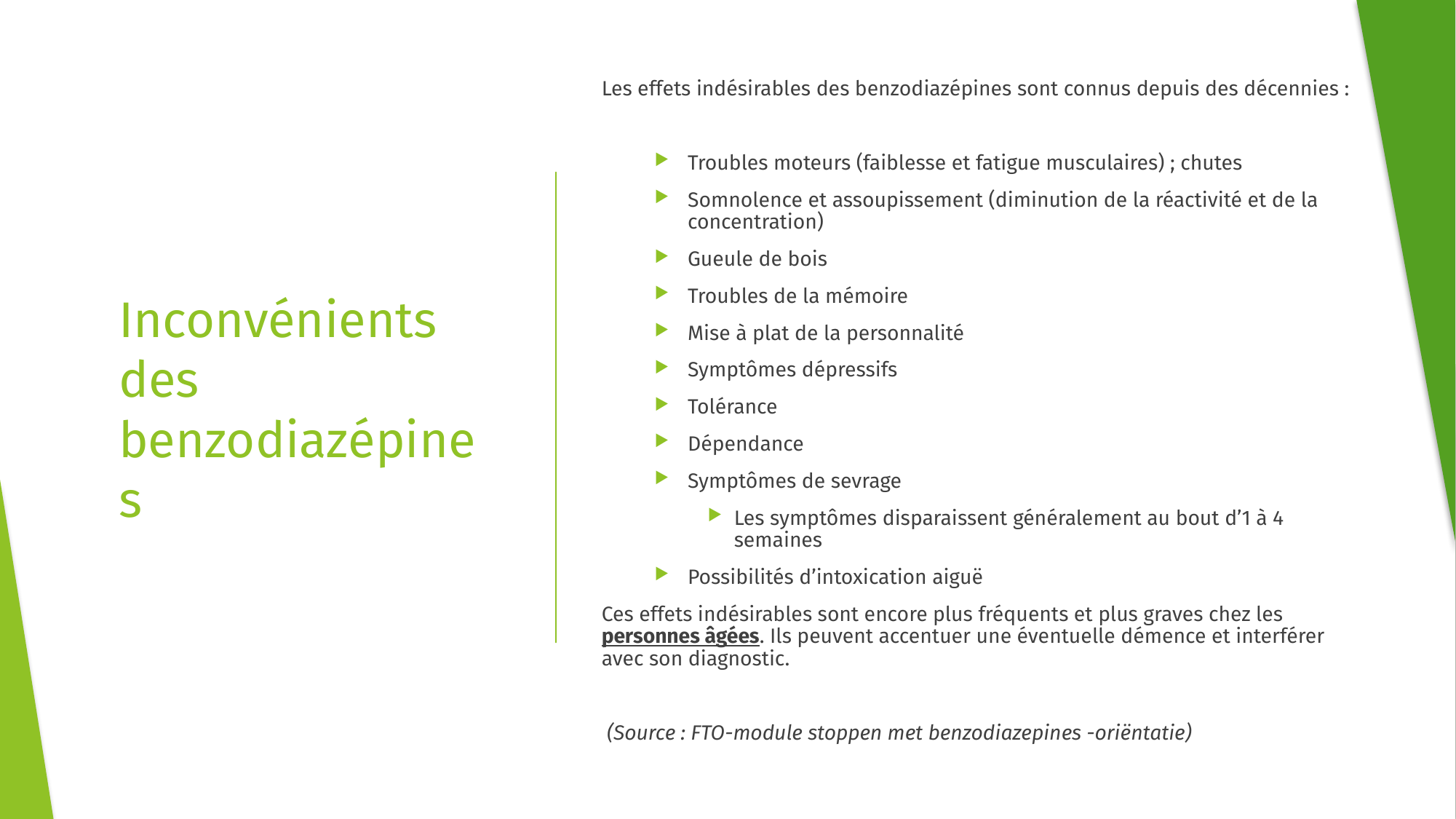

Les effets indésirables des benzodiazépines sont connus depuis des décennies :

Troubles moteurs (faiblesse et fatigue musculaires) ; chutes
Somnolence et assoupissement (diminution de la réactivité et de la concentration)
Gueule de bois
Troubles de la mémoire
Mise à plat de la personnalité
Symptômes dépressifs
Tolérance
Dépendance
Symptômes de sevrage
Les symptômes disparaissent généralement au bout d’1 à 4 semaines
Possibilités d’intoxication aiguë
Ces effets indésirables sont encore plus fréquents et plus graves chez les personnes âgées. Ils peuvent accentuer une éventuelle démence et interférer avec son diagnostic.

 (Source : FTO-module stoppen met benzodiazepines -oriëntatie)

# Inconvénients des benzodiazépines